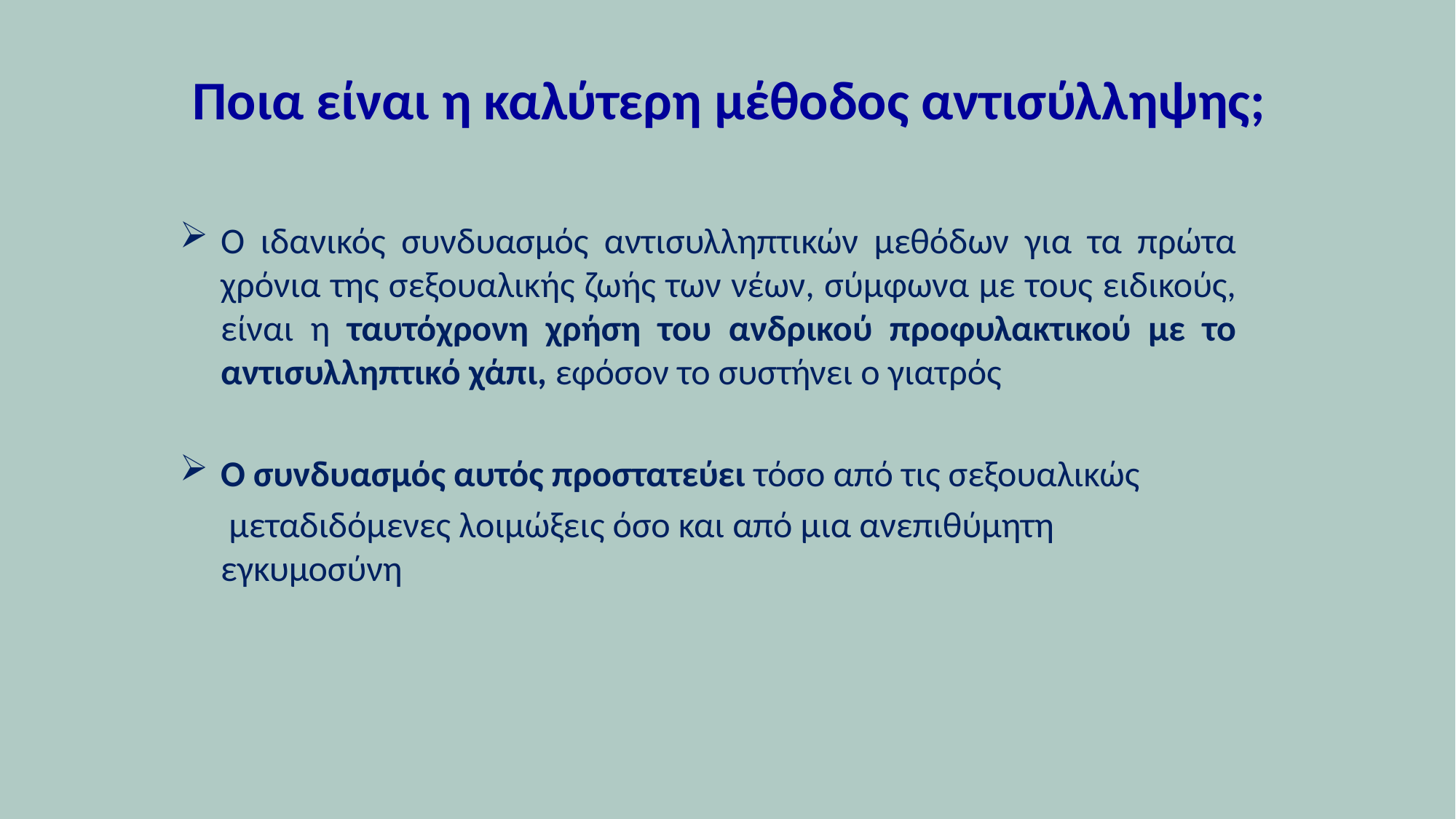

# Ποια είναι η καλύτερη μέθοδος αντισύλληψης;
Ο ιδανικός συνδυασμός αντισυλληπτικών μεθόδων για τα πρώτα χρόνια της σεξουαλικής ζωής των νέων, σύμφωνα με τους ειδικούς, είναι η ταυτόχρονη χρήση του ανδρικού προφυλακτικού με το αντισυλληπτικό χάπι, εφόσον το συστήνει ο γιατρός

Ο συνδυασμός αυτός προστατεύει τόσο από τις σεξουαλικώς
      μεταδιδόμενες λοιμώξεις όσο και από μια ανεπιθύμητη εγκυμοσύνη